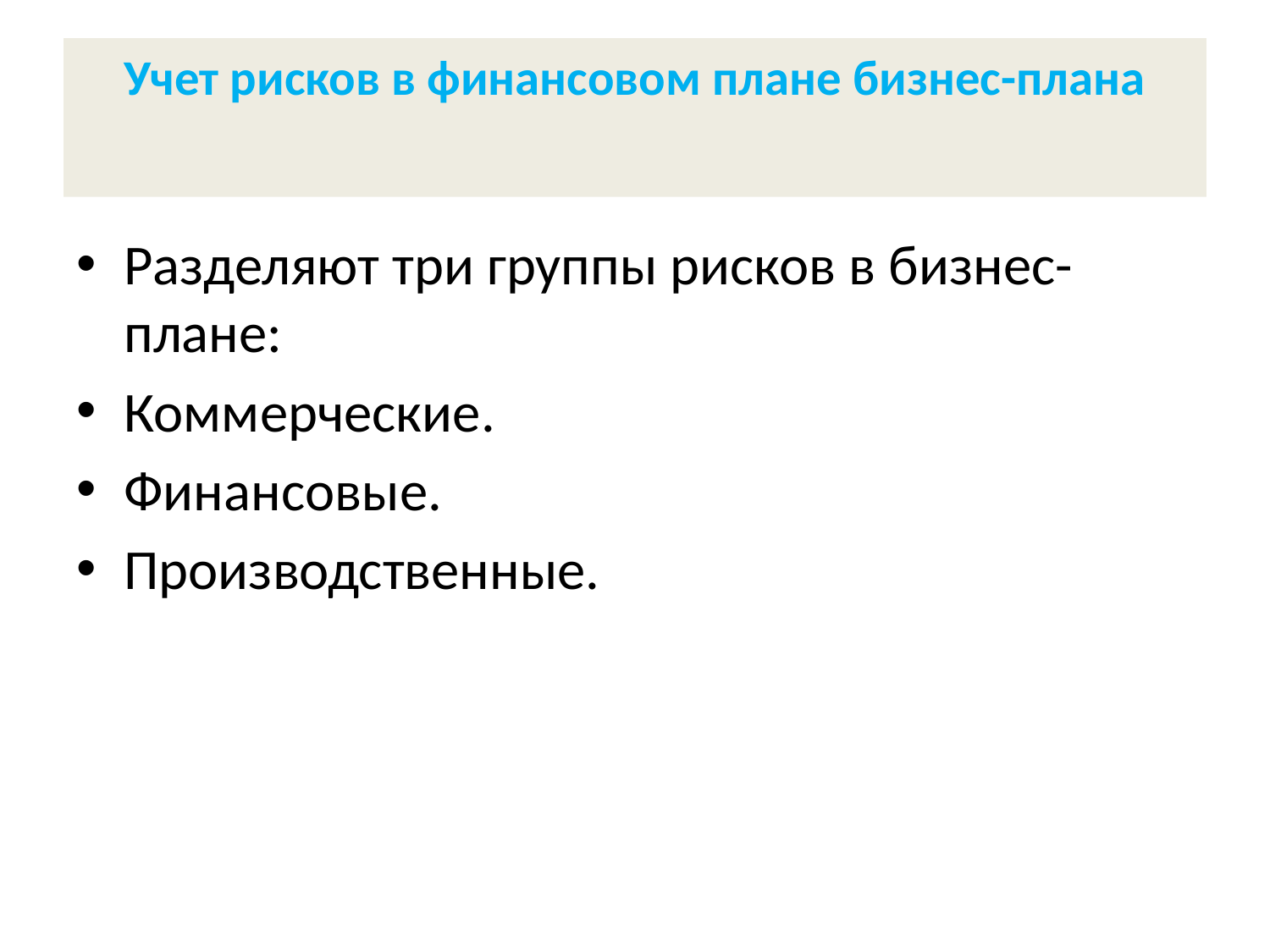

# Учет рисков в финансовом плане бизнес-плана
Разделяют три группы рисков в бизнес-плане:
Коммерческие.
Финансовые.
Производственные.